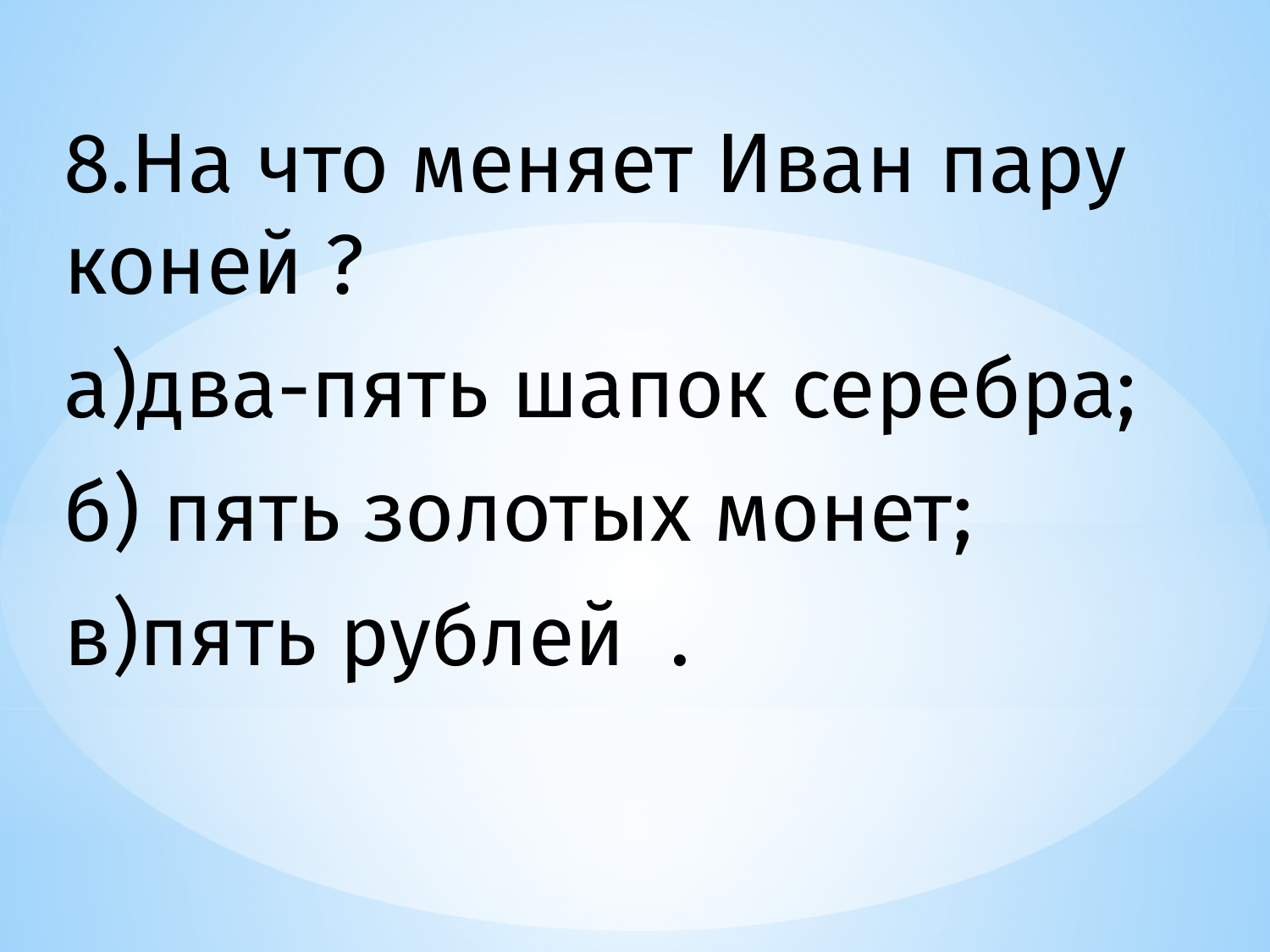

8.На что меняет Иван пару коней ?
а)два-пять шапок серебра;
б) пять золотых монет;
в)пять рублей  .

#